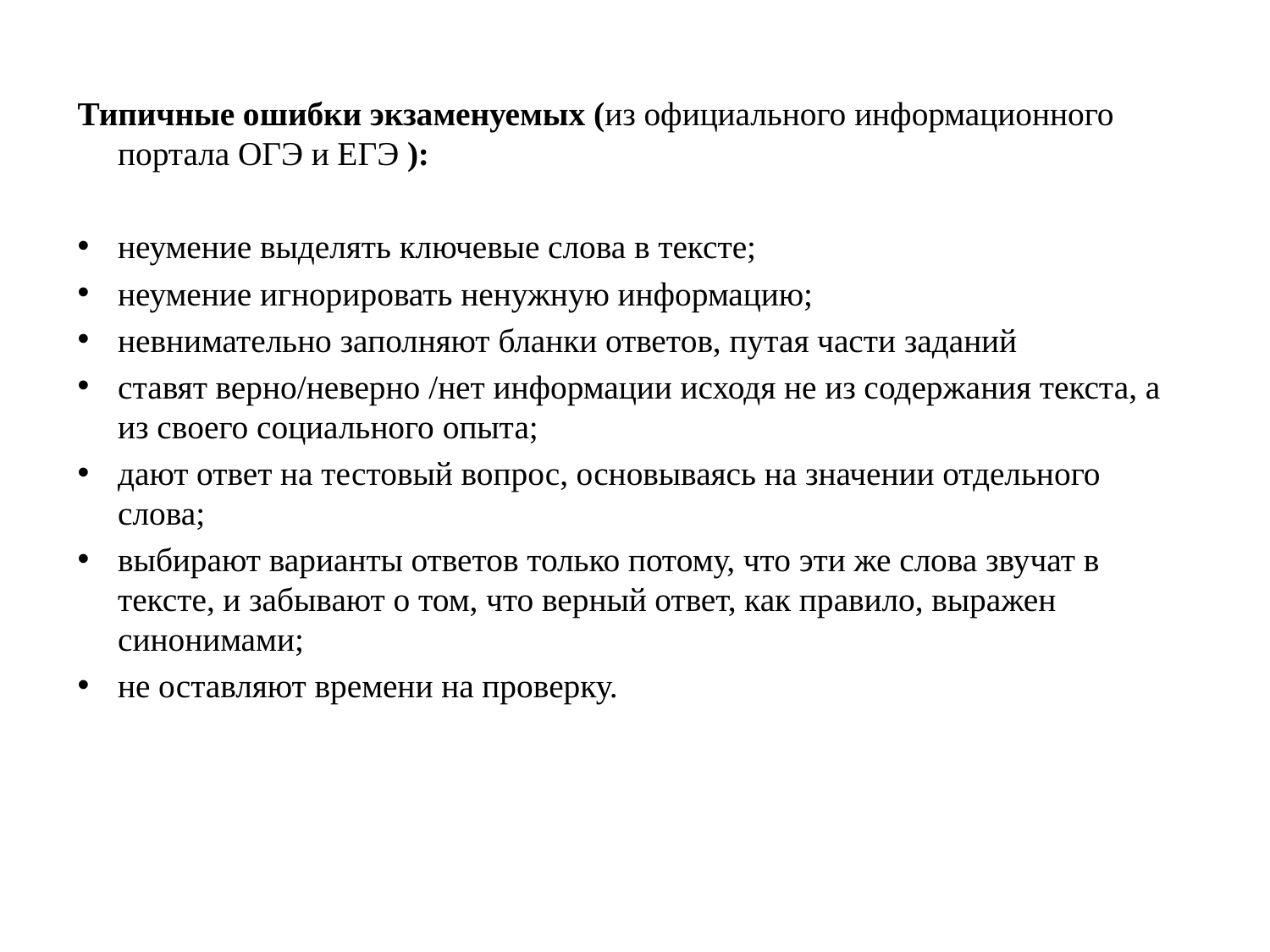

Типичные ошибки экзаменуемых (из официального информационного портала ОГЭ и ЕГЭ ):

неумение выделять ключевые слова в тексте;
неумение игнорировать ненужную информацию;
невнимательно заполняют бланки ответов, путая части заданий
ставят верно/неверно /нет информации исходя не из содержания текста, а из своего социального опыта;
дают ответ на тестовый вопрос, основываясь на значении отдельного слова;
выбирают варианты ответов только потому, что эти же слова звучат в тексте, и забывают о том, что верный ответ, как правило, выражен синонимами;
не оставляют времени на проверку.